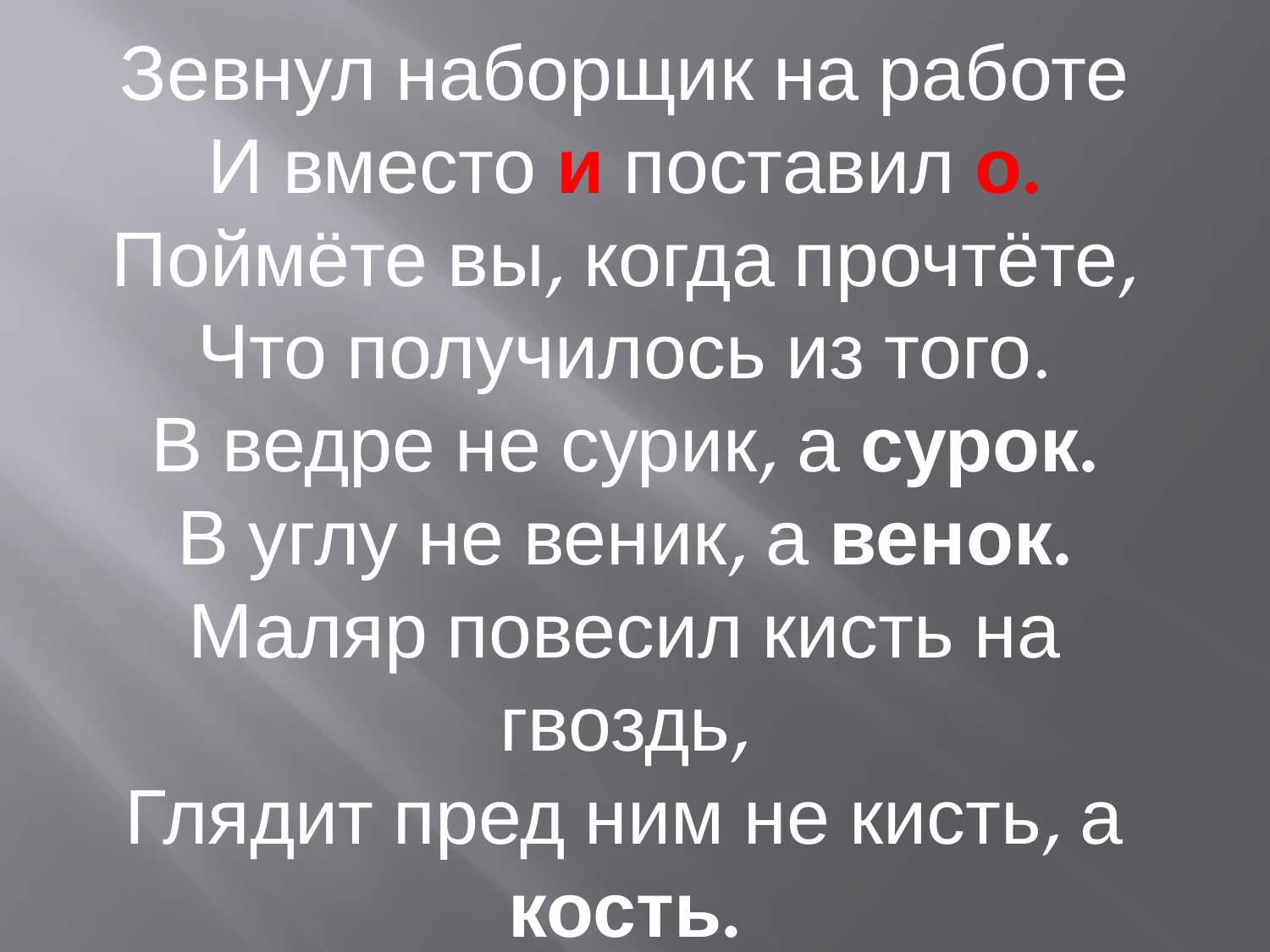

Зевнул наборщик на работе
И вместо и поставил о.
Поймёте вы, когда прочтёте,
Что получилось из того.
В ведре не сурик, а сурок.
В углу не веник, а венок.
Маляр повесил кисть на гвоздь,
Глядит пред ним не кисть, а кость.